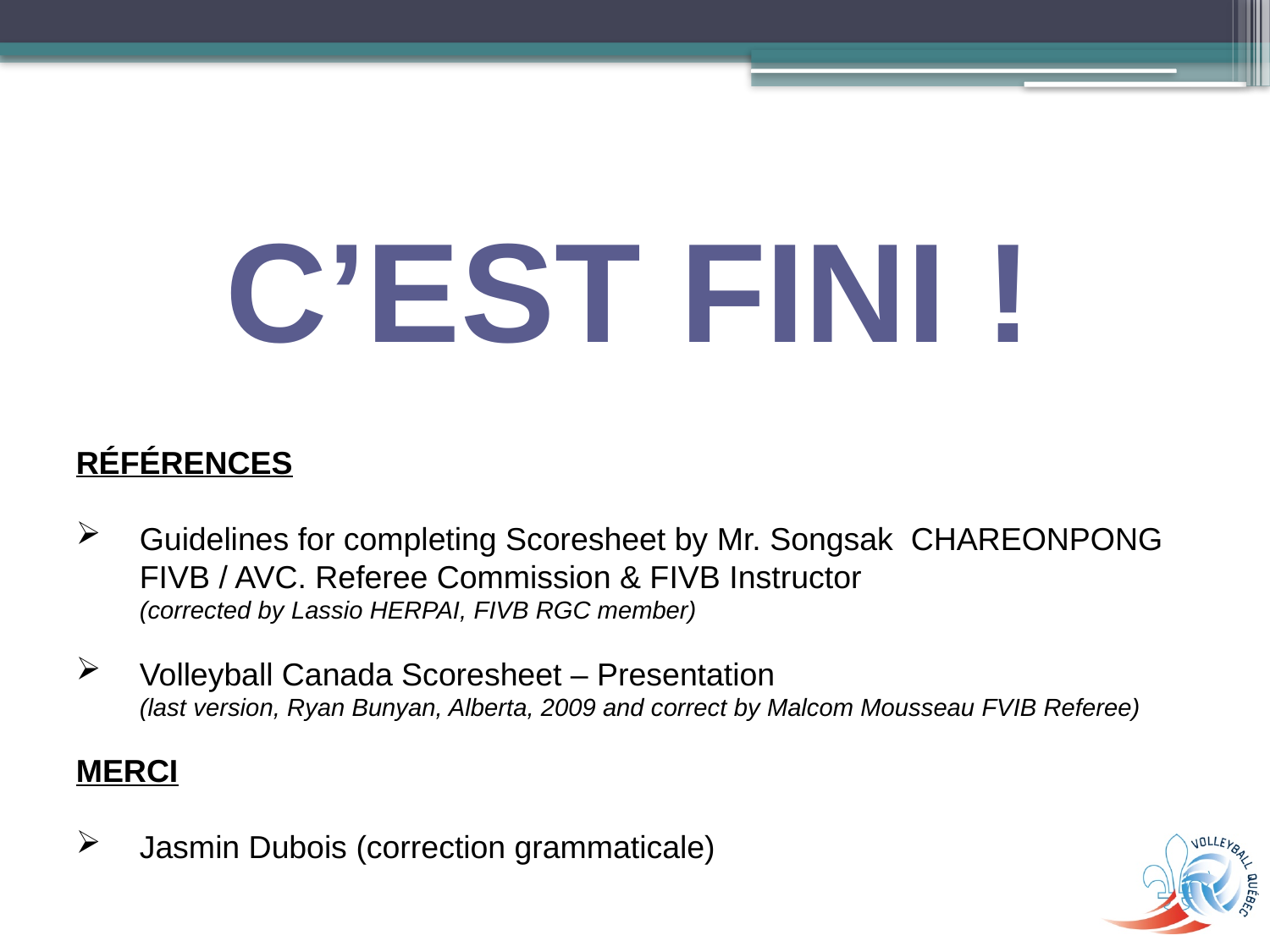

C’est FINI !
RÉFÉRENCES

Guidelines for completing Scoresheet by Mr. Songsak  CHAREONPONG
FIVB / AVC. Referee Commission & FIVB Instructor
(corrected by Lassio HERPAI, FIVB RGC member)

Volleyball Canada Scoresheet – Presentation
(last version, Ryan Bunyan, Alberta, 2009 and correct by Malcom Mousseau FVIB Referee)

MERCI

Jasmin Dubois (correction grammaticale)